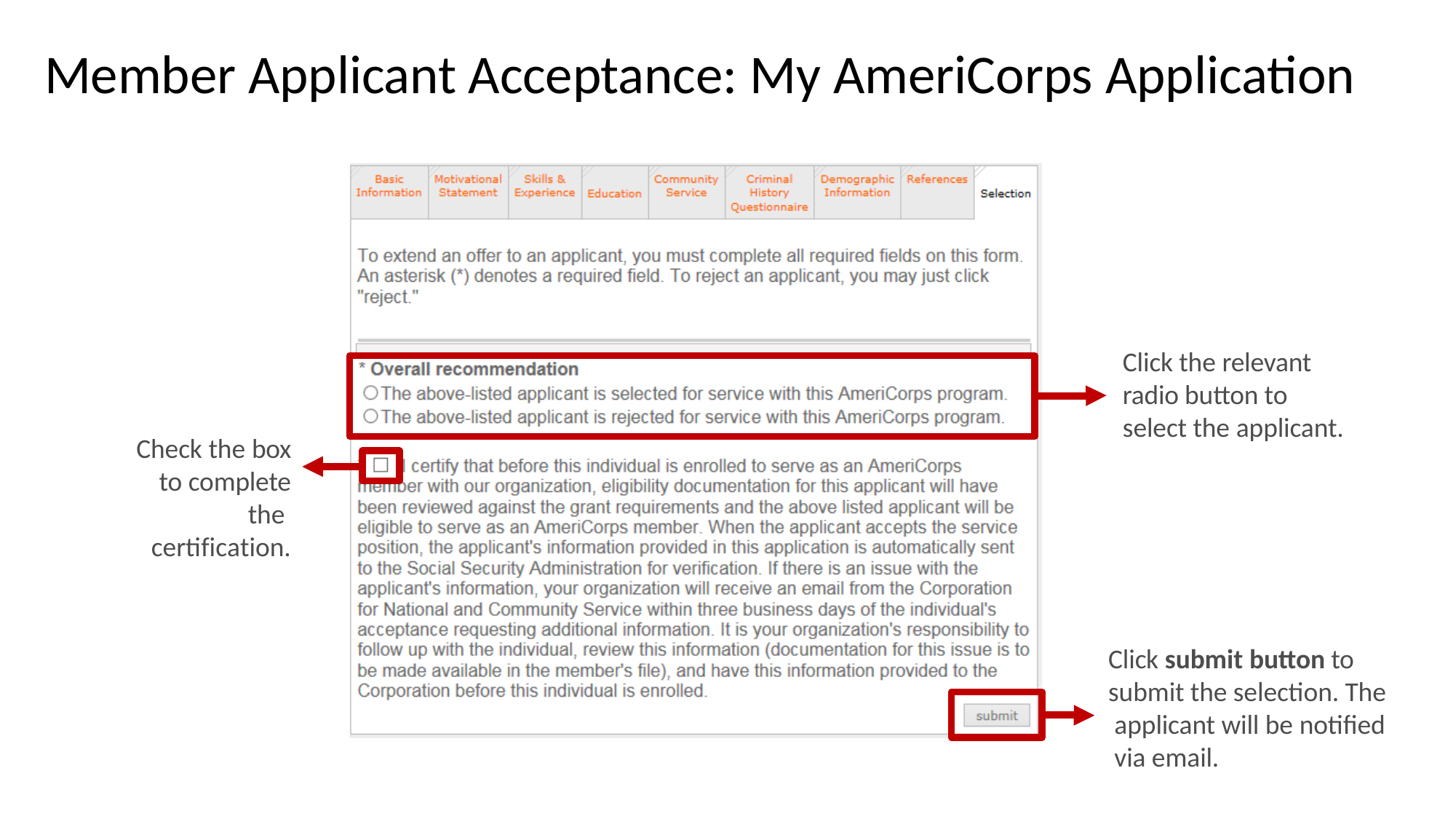

# Member Applicant Acceptance: My AmeriCorps Application

Click the relevant  radio button to  select the applicant.

Check the box  to complete the  certification.

Click submit button to  submit the selection. The  applicant will be notified  via email.

8